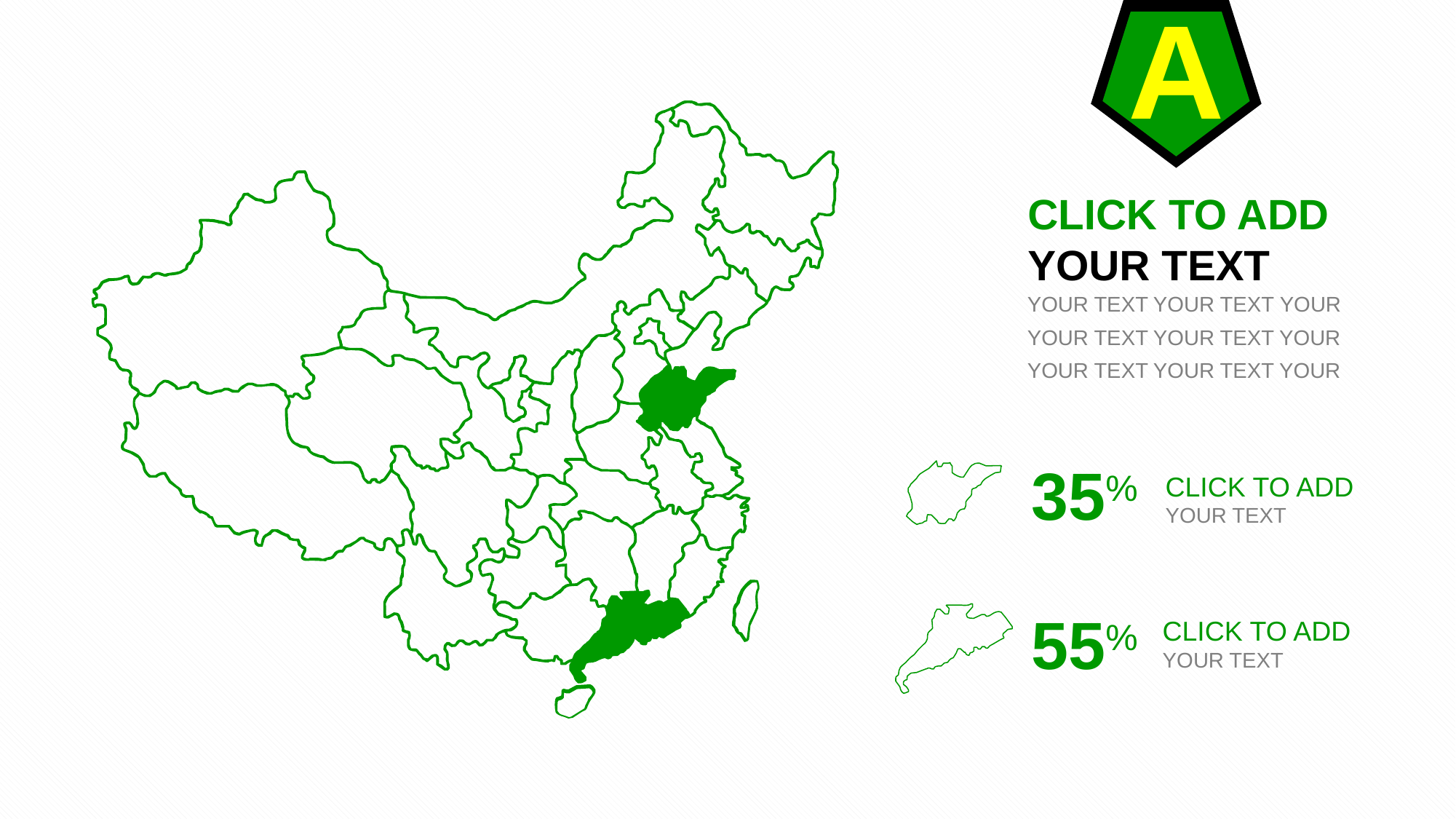

A

CLICK TO ADD
YOUR TEXT
YOUR TEXT YOUR TEXT YOUR
YOUR TEXT YOUR TEXT YOUR
YOUR TEXT YOUR TEXT YOUR
35
%

CLICK TO ADD
YOUR TEXT
55
%

CLICK TO ADD
YOUR TEXT